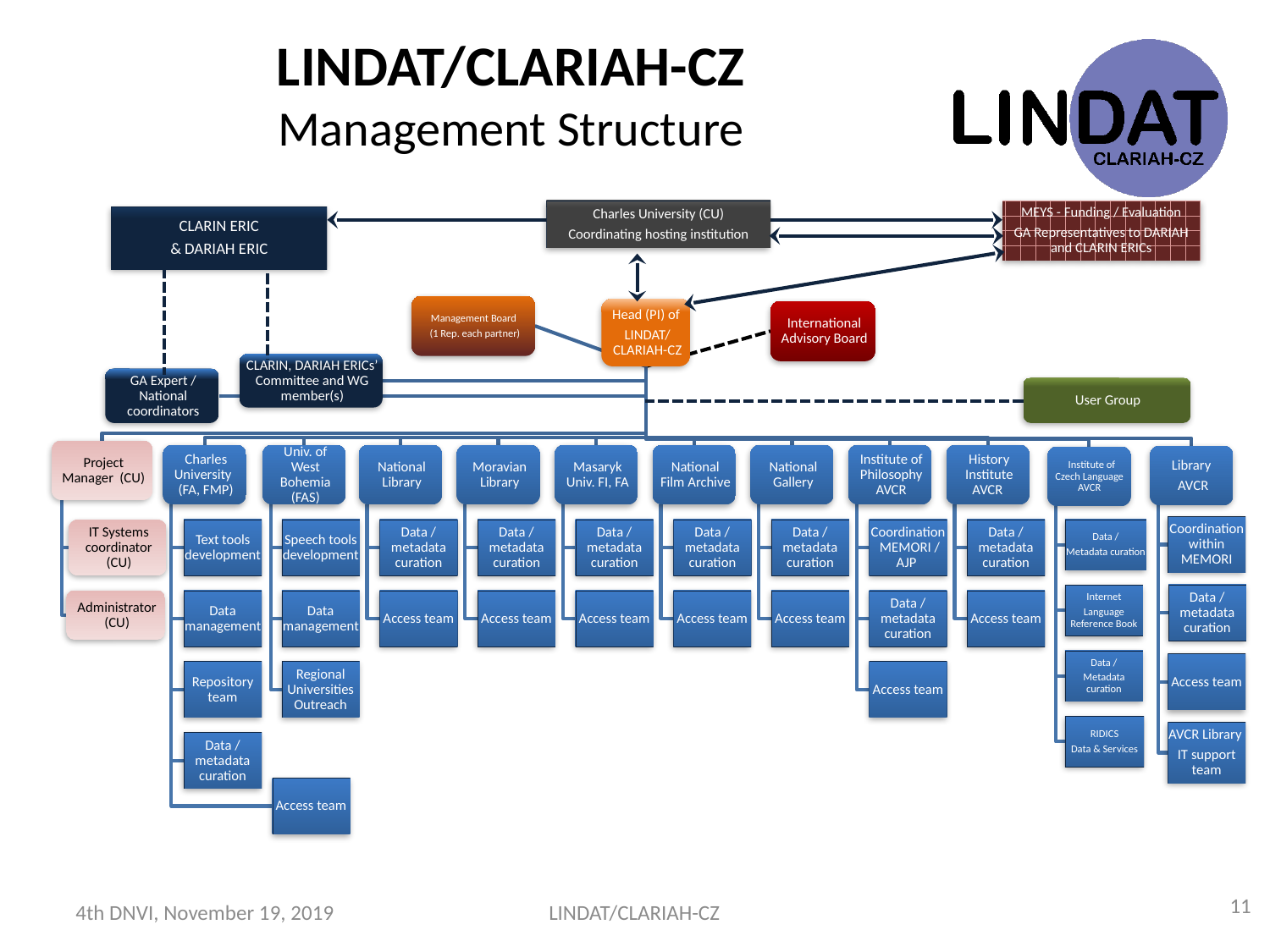

# LINDAT/CLARIAH-CZ Management Structure
Head (PI) of
LINDAT/CLARIAH-CZ
Project Manager  (CU)
IT Systems coordinator (CU)
Administrator (CU)
Charles University   (FA, FMP)
Text tools development
Data management
Repository team
Data / metadata curation
Access team
Univ. of West Bohemia (FAS)
Speech tools development
Data management
Regional Universities Outreach
National Library
Data / metadata curation
Access team
Moravian Library
Data / metadata curation
Access team
Masaryk Univ. FI, FA
Data / metadata curation
Access team
National Film Archive
Data / metadata curation
Access team
National Gallery
Data / metadata curation
Access team
Institute of Philosophy AVCR
Coordination  MEMORI / AJP
Data / metadata curation
Access team
History Institute AVCR
Data / metadata curation
Access team
 Institute of Czech Language  AVCR
Data /
Metadata curation
Internet
Language Reference Book
Data /
Metadata curation
RIDICS
Data & Services
Library
AVCR
Coordination within MEMORI
Data / metadata curation
Access team
AVCR Library
IT support team
Management Board
(1 Rep. each partner)
International Advisory Board
GA Expert / National coordinators
CLARIN, DARIAH ERICs’ Committee and WG member(s)
CLARIN ERIC
& DARIAH ERIC
User Group
Charles University (CU)
Coordinating hosting institution
MEYS - Funding / Evaluation
GA Representatives to DARIAH and CLARIN ERICs

11
4th DNVI, November 19, 2019
LINDAT/CLARIAH-CZ